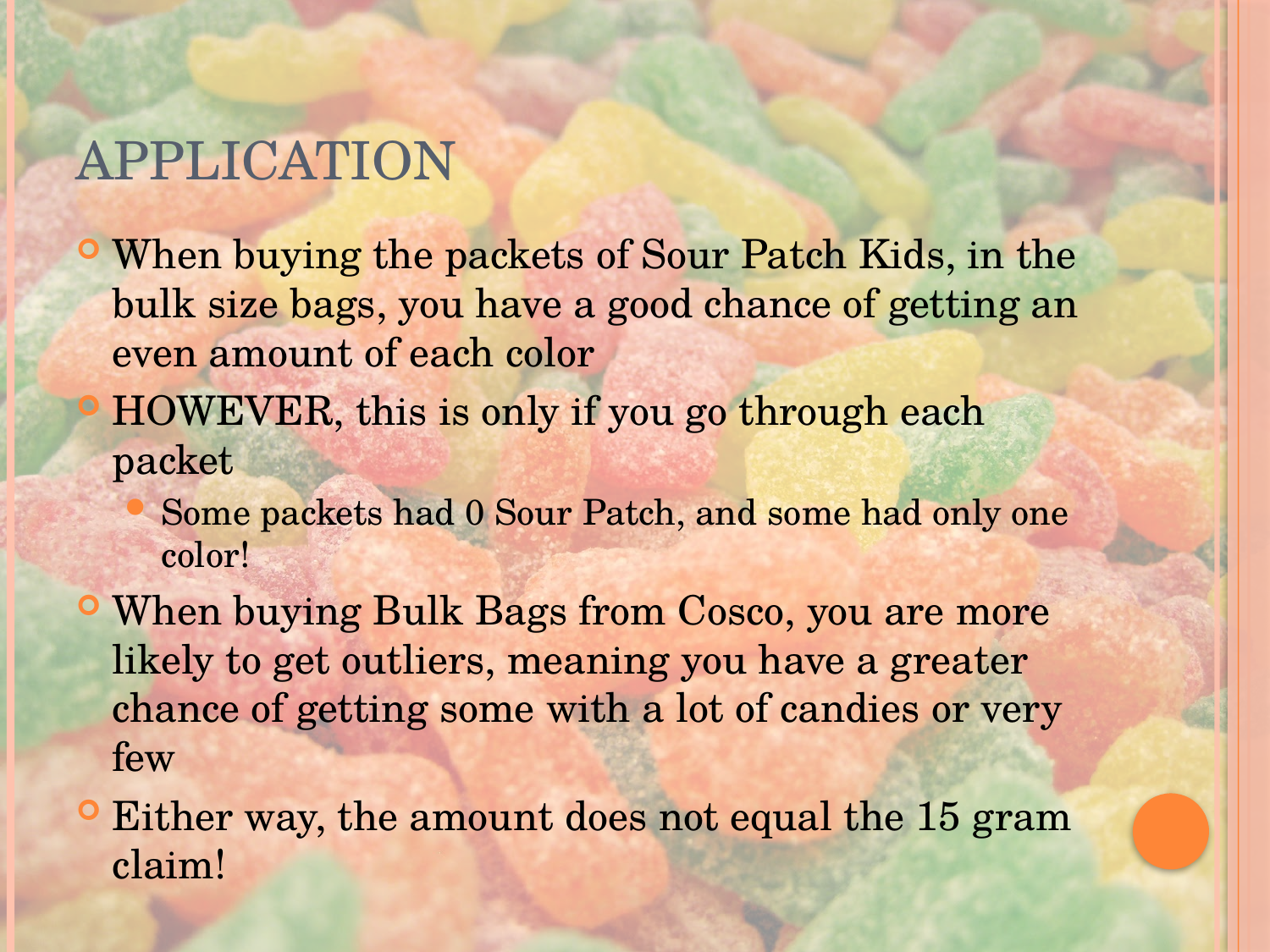

# Application
When buying the packets of Sour Patch Kids, in the bulk size bags, you have a good chance of getting an even amount of each color
HOWEVER, this is only if you go through each packet
Some packets had 0 Sour Patch, and some had only one color!
When buying Bulk Bags from Cosco, you are more likely to get outliers, meaning you have a greater chance of getting some with a lot of candies or very few
Either way, the amount does not equal the 15 gram claim!